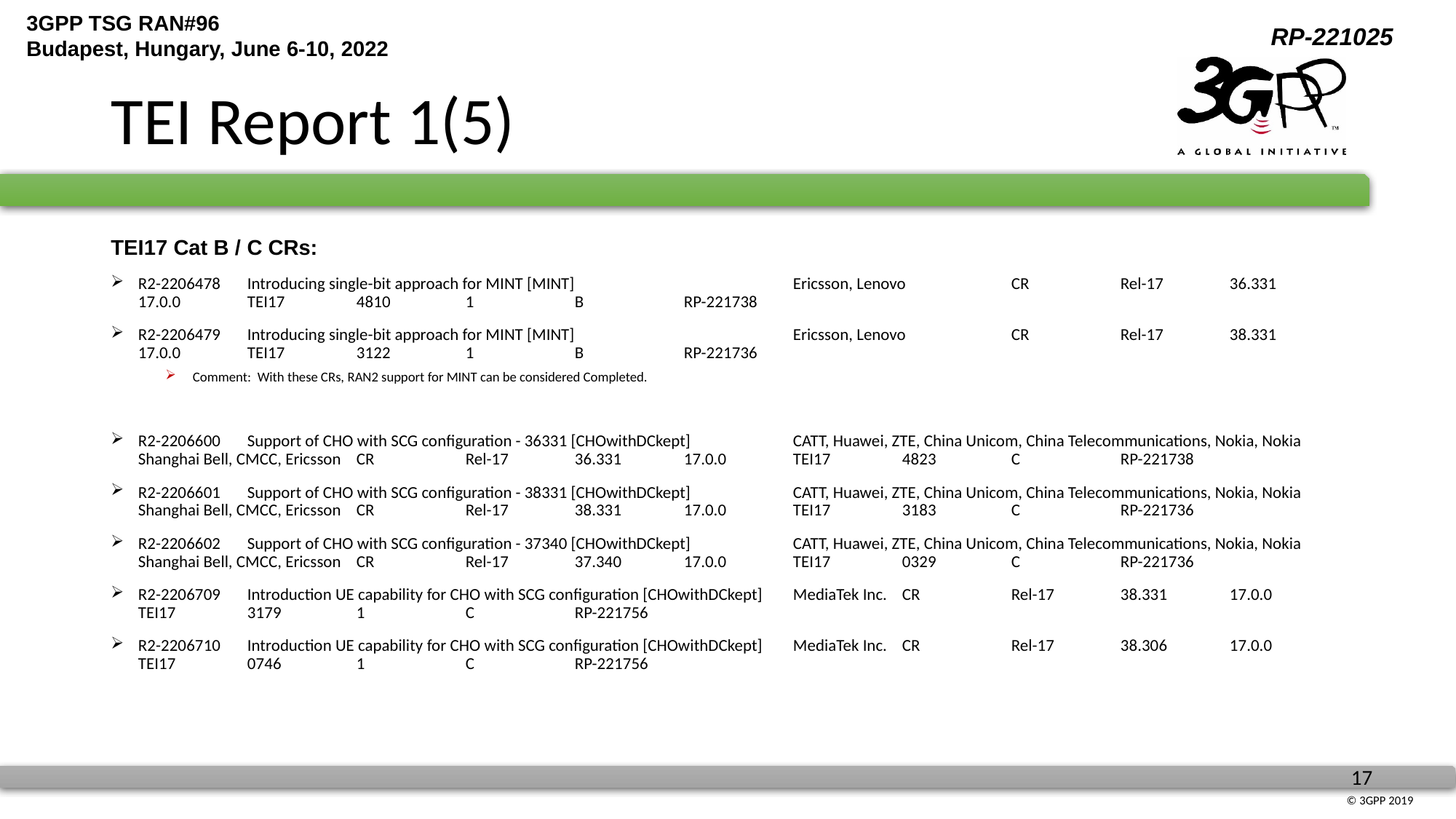

# TEI Report 1(5)
TEI17 Cat B / C CRs:
R2-2206478 	Introducing single-bit approach for MINT [MINT]		Ericsson, Lenovo	CR	Rel-17	36.331	17.0.0	TEI17	4810	1	B	RP-221738
R2-2206479	Introducing single-bit approach for MINT [MINT]		Ericsson, Lenovo	CR	Rel-17	38.331	17.0.0	TEI17	3122	1	B	RP-221736
Comment:  With these CRs, RAN2 support for MINT can be considered Completed.

R2-2206600	Support of CHO with SCG configuration - 36331 [CHOwithDCkept]	CATT, Huawei, ZTE, China Unicom, China Telecommunications, Nokia, Nokia Shanghai Bell, CMCC, Ericsson	CR	Rel-17	36.331	17.0.0	TEI17	4823	C	RP-221738
R2-2206601	Support of CHO with SCG configuration - 38331 [CHOwithDCkept]	CATT, Huawei, ZTE, China Unicom, China Telecommunications, Nokia, Nokia Shanghai Bell, CMCC, Ericsson	CR	Rel-17	38.331	17.0.0	TEI17	3183	C	RP-221736
R2-2206602	Support of CHO with SCG configuration - 37340 [CHOwithDCkept]	CATT, Huawei, ZTE, China Unicom, China Telecommunications, Nokia, Nokia Shanghai Bell, CMCC, Ericsson	CR	Rel-17	37.340	17.0.0	TEI17	0329	C	RP-221736
R2-2206709	Introduction UE capability for CHO with SCG configuration [CHOwithDCkept]	MediaTek Inc.	CR	Rel-17	38.331	17.0.0	TEI17	3179	1	C	RP-221756
R2-2206710	Introduction UE capability for CHO with SCG configuration [CHOwithDCkept]	MediaTek Inc.	CR	Rel-17	38.306	17.0.0	TEI17	0746	1	C	RP-221756